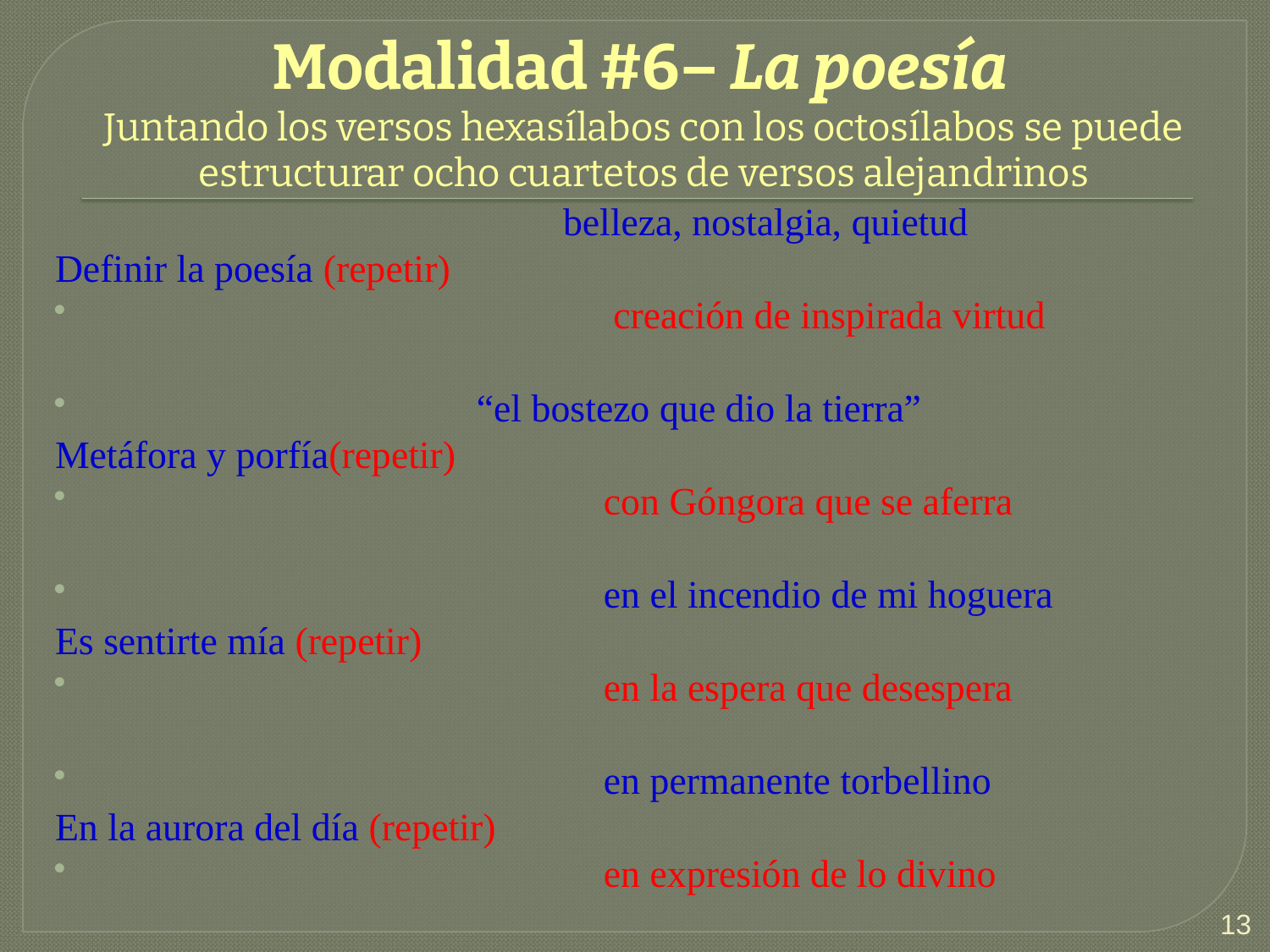

# Modalidad #6– La poesía Juntando los versos hexasílabos con los octosílabos se puede estructurar ocho cuartetos de versos alejandrinos
				belleza, nostalgia, quietud
Definir la poesía (repetir)
                                               	 creación de inspirada virtud

                       		“el bostezo que dio la tierra”
Metáfora y porfía(repetir)
                                                	con Góngora que se aferra

                                                	en el incendio de mi hoguera
Es sentirte mía (repetir)
                                                	en la espera que desespera

      				en permanente torbellino
En la aurora del día (repetir)
                                                	en expresión de lo divino

13